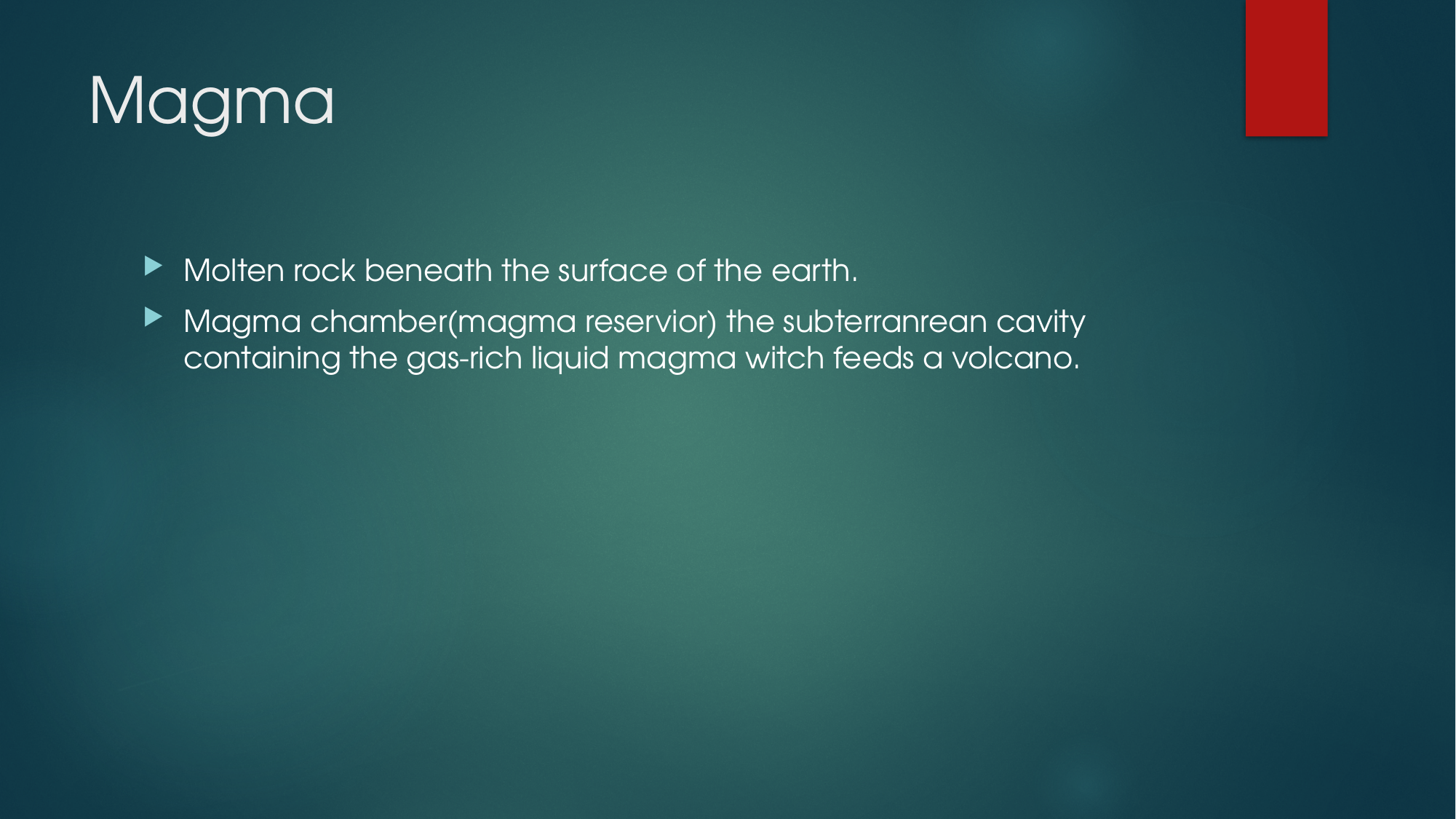

# Magma
Molten rock beneath the surface of the earth.
Magma chamber(magma reservior) the subterranrean cavity containing the gas-rich liquid magma witch feeds a volcano.